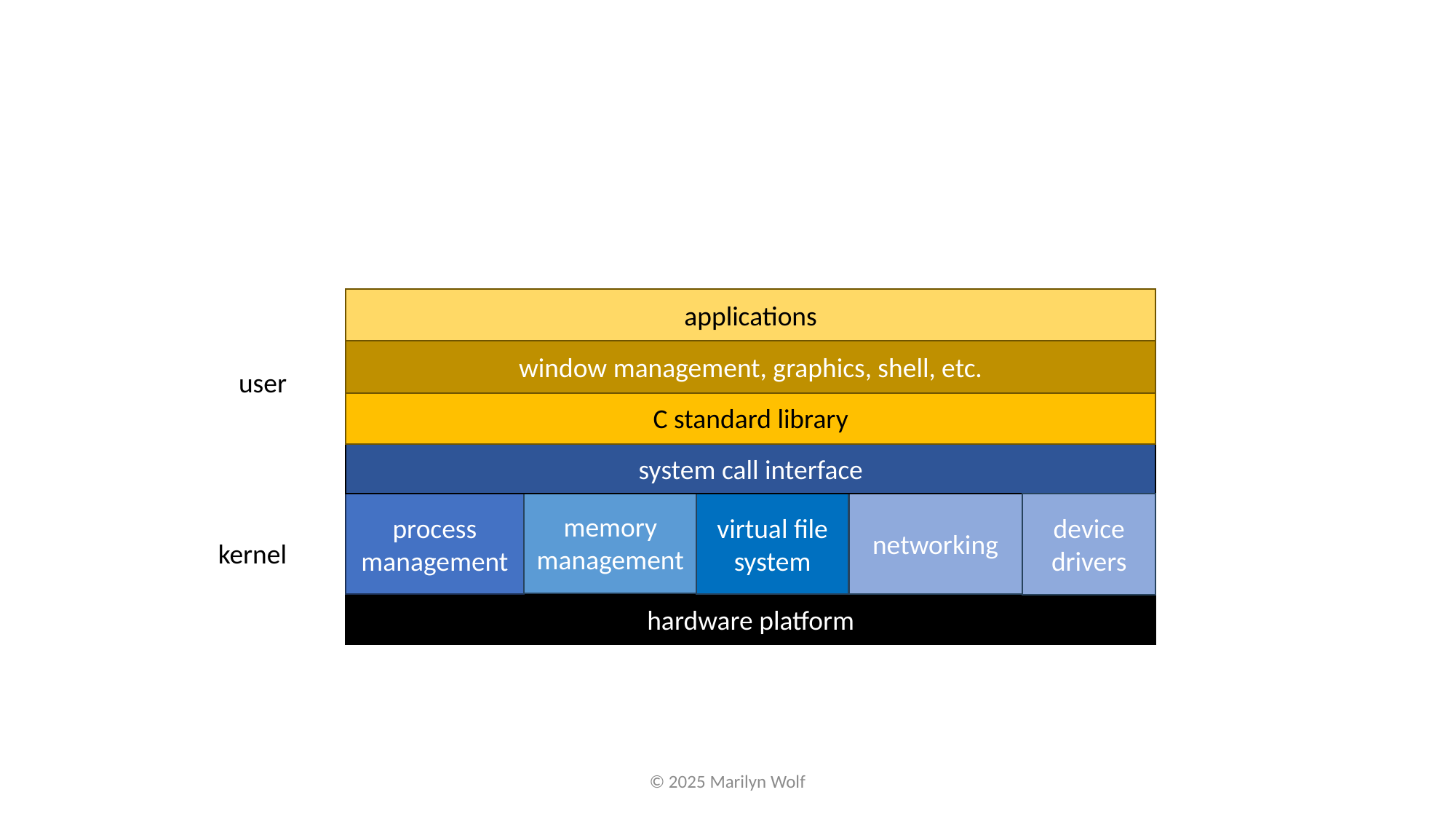

applications
window management, graphics, shell, etc.
user
C standard library
system call interface
memory management
process management
virtual file system
networking
device drivers
kernel
hardware platform
© 2025 Marilyn Wolf